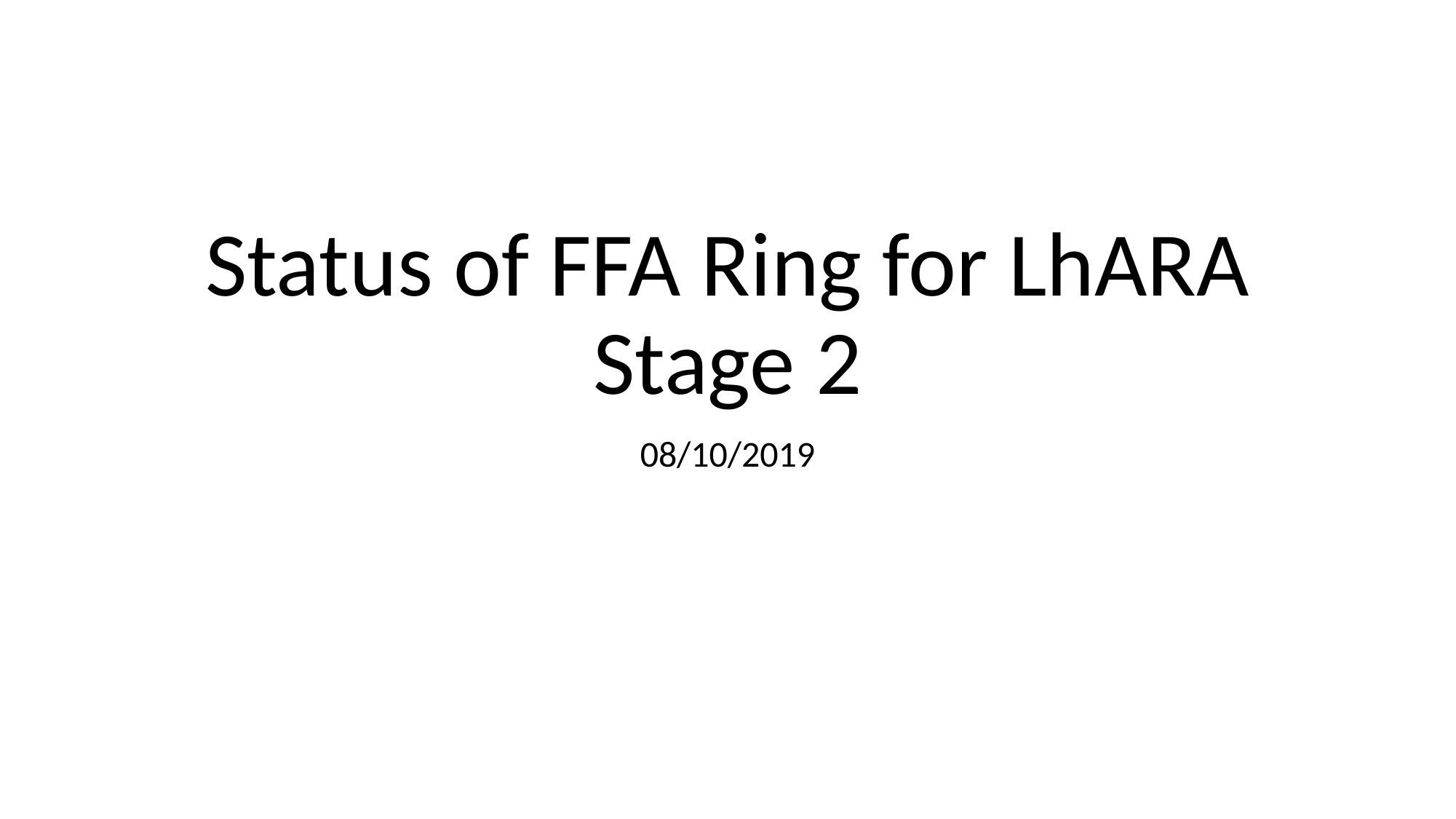

# Status of FFA Ring for LhARA Stage 2
08/10/2019